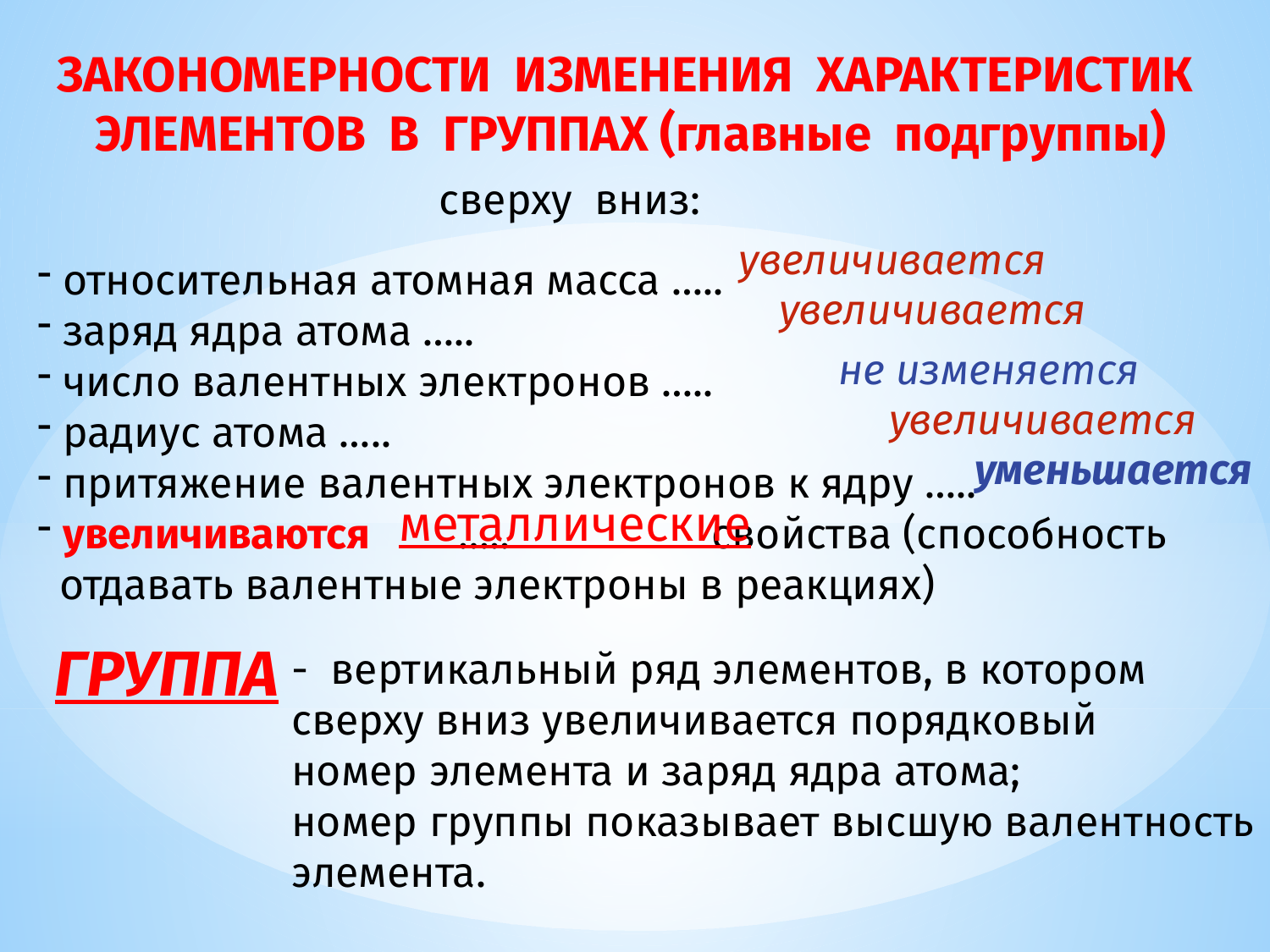

ЗАКОНОМЕРНОСТИ  ИЗМЕНЕНИЯ  ХАРАКТЕРИСТИК
 ЭЛЕМЕНТОВ  В  ГРУППАХ (главные  подгруппы)
сверху  вниз:
увеличивается
 относительная атомная масса …..
 заряд ядра атома …..
 число валентных электронов …..
 радиус атома …..
 притяжение валентных электронов к ядру …..
 увеличиваются        …..                  свойства (способность
  отдавать валентные электроны в реакциях)
увеличивается
не изменяется
увеличивается
уменьшается
металлические
ГРУППА
                -  вертикальный ряд элементов, в котором
                сверху вниз увеличивается порядковый
                номер элемента и заряд ядра атома;
                номер группы показывает высшую валентность
                элемента.